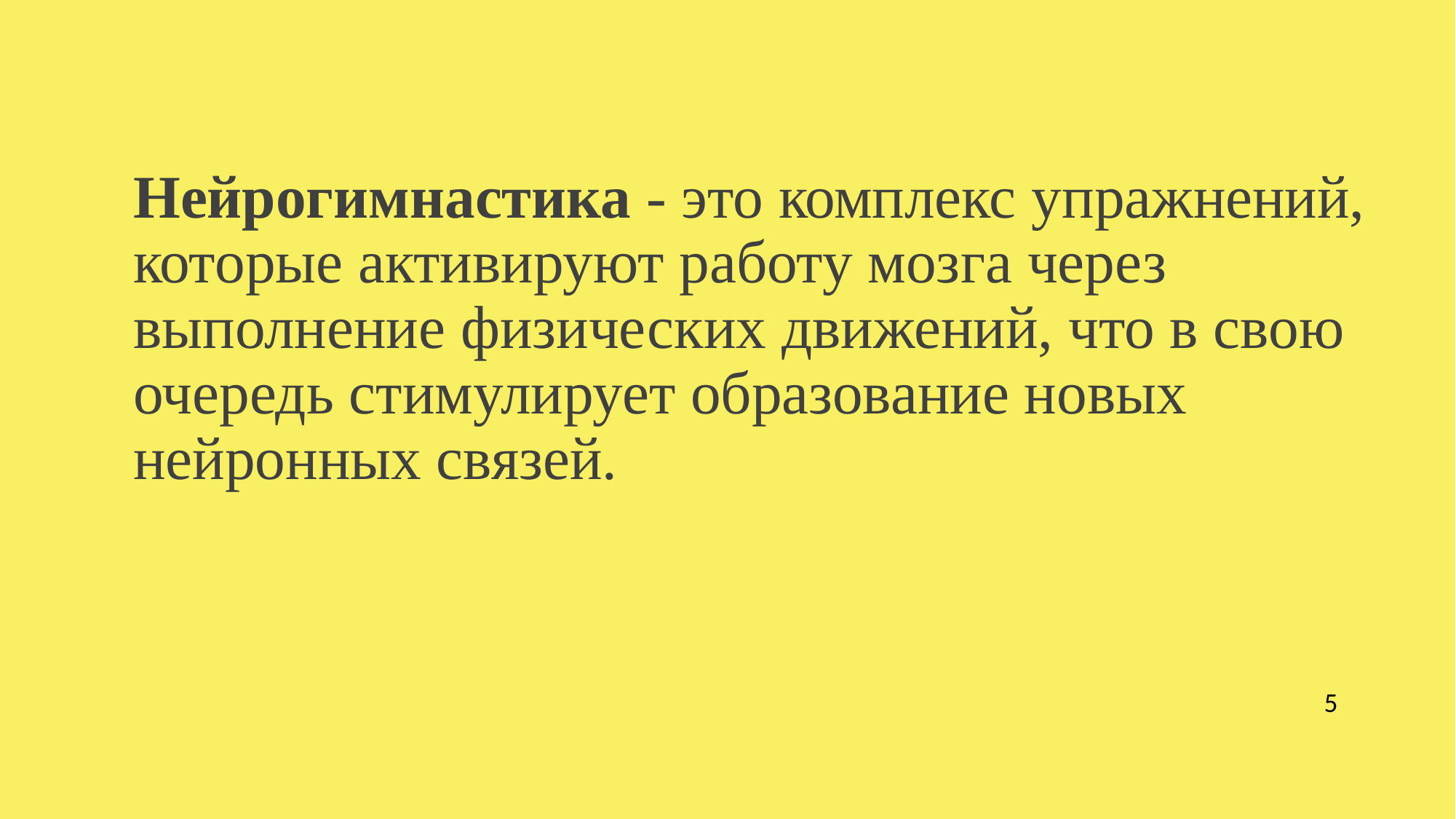

Нейрогимнастика - это комплекс упражнений, которые активируют работу мозга через выполнение физических движений, что в свою очередь стимулирует образование новых нейронных связей.
5